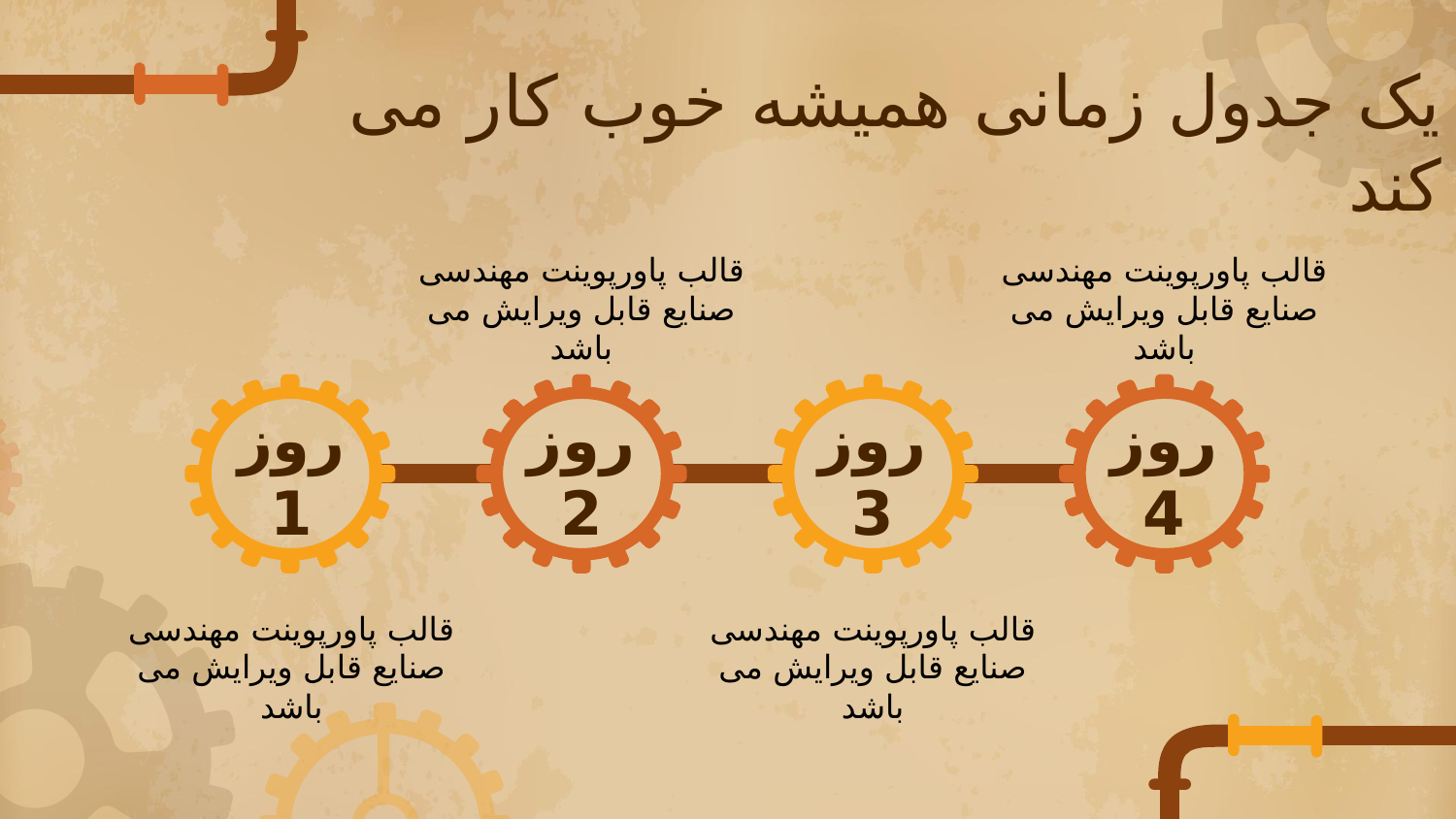

# یک جدول زمانی همیشه خوب کار می کند
قالب پاورپوینت مهندسی صنایع قابل ویرایش می باشد
قالب پاورپوینت مهندسی صنایع قابل ویرایش می باشد

روز1

روز2

روز3

روز4

قالب پاورپوینت مهندسی صنایع قابل ویرایش می باشد
قالب پاورپوینت مهندسی صنایع قابل ویرایش می باشد